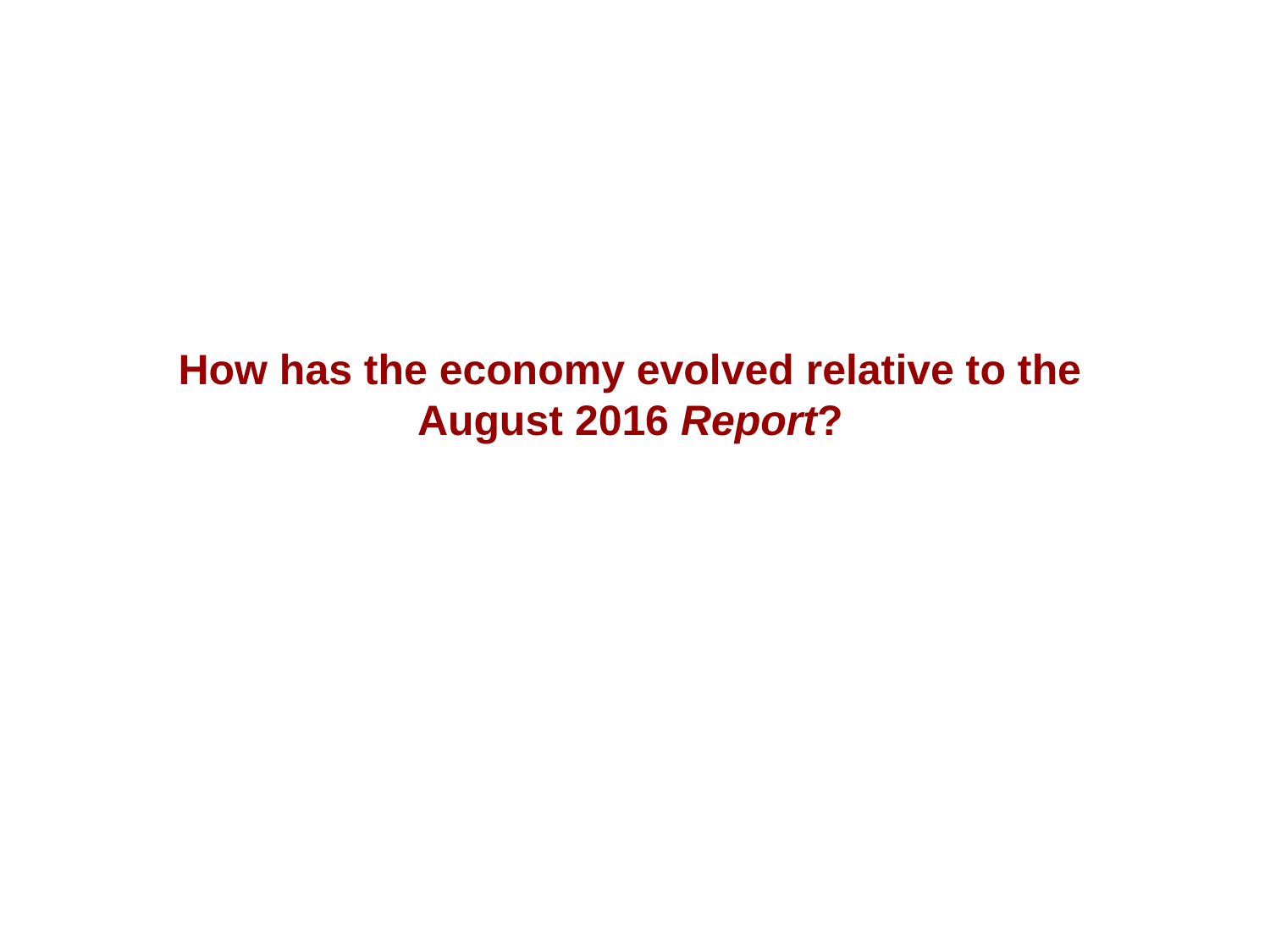

How has the economy evolved relative to the August 2016 Report?